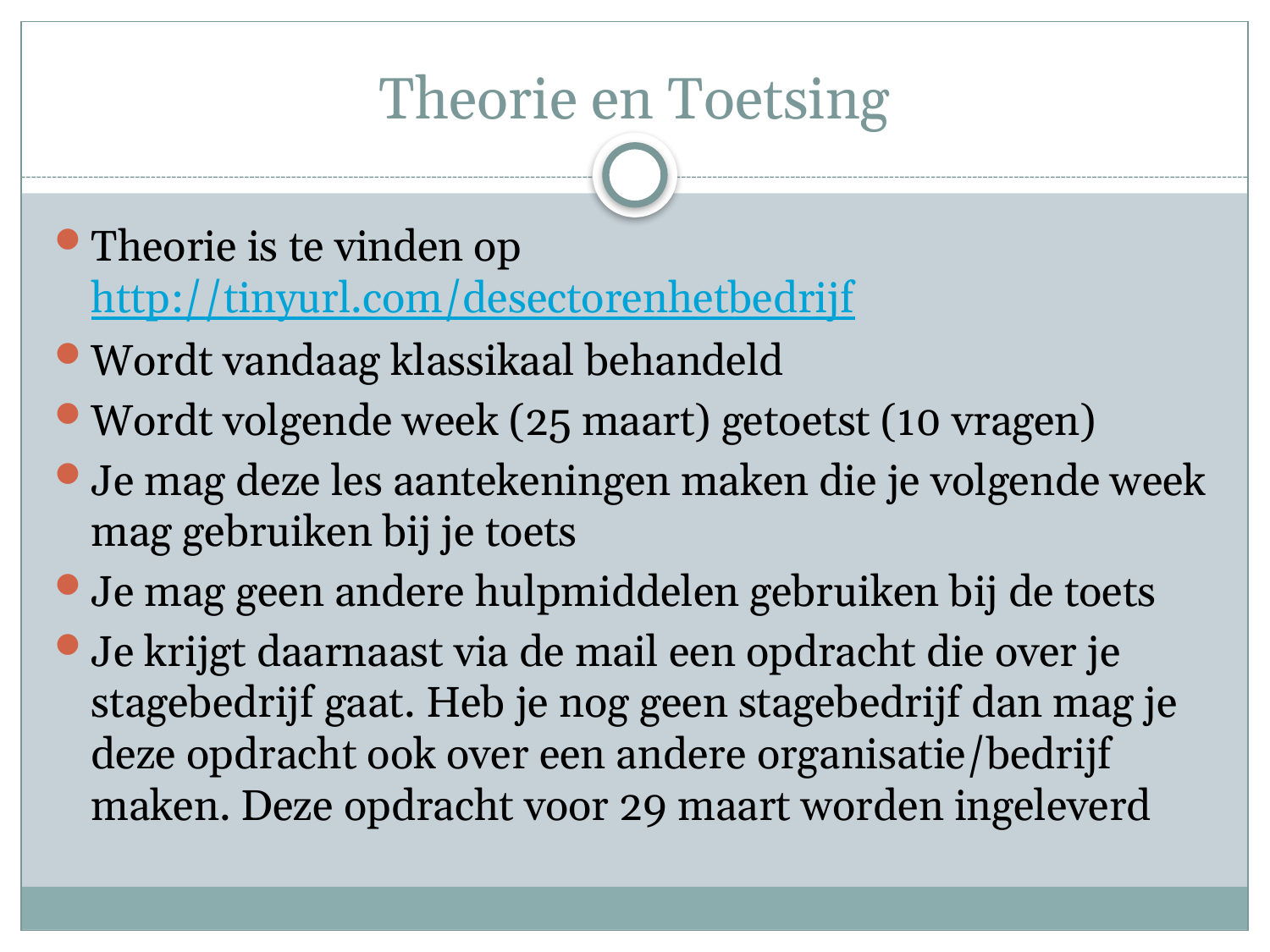

# Theorie en Toetsing
Theorie is te vinden op http://tinyurl.com/desectorenhetbedrijf
Wordt vandaag klassikaal behandeld
Wordt volgende week (25 maart) getoetst (10 vragen)
Je mag deze les aantekeningen maken die je volgende week mag gebruiken bij je toets
Je mag geen andere hulpmiddelen gebruiken bij de toets
Je krijgt daarnaast via de mail een opdracht die over je stagebedrijf gaat. Heb je nog geen stagebedrijf dan mag je deze opdracht ook over een andere organisatie/bedrijf maken. Deze opdracht voor 29 maart worden ingeleverd